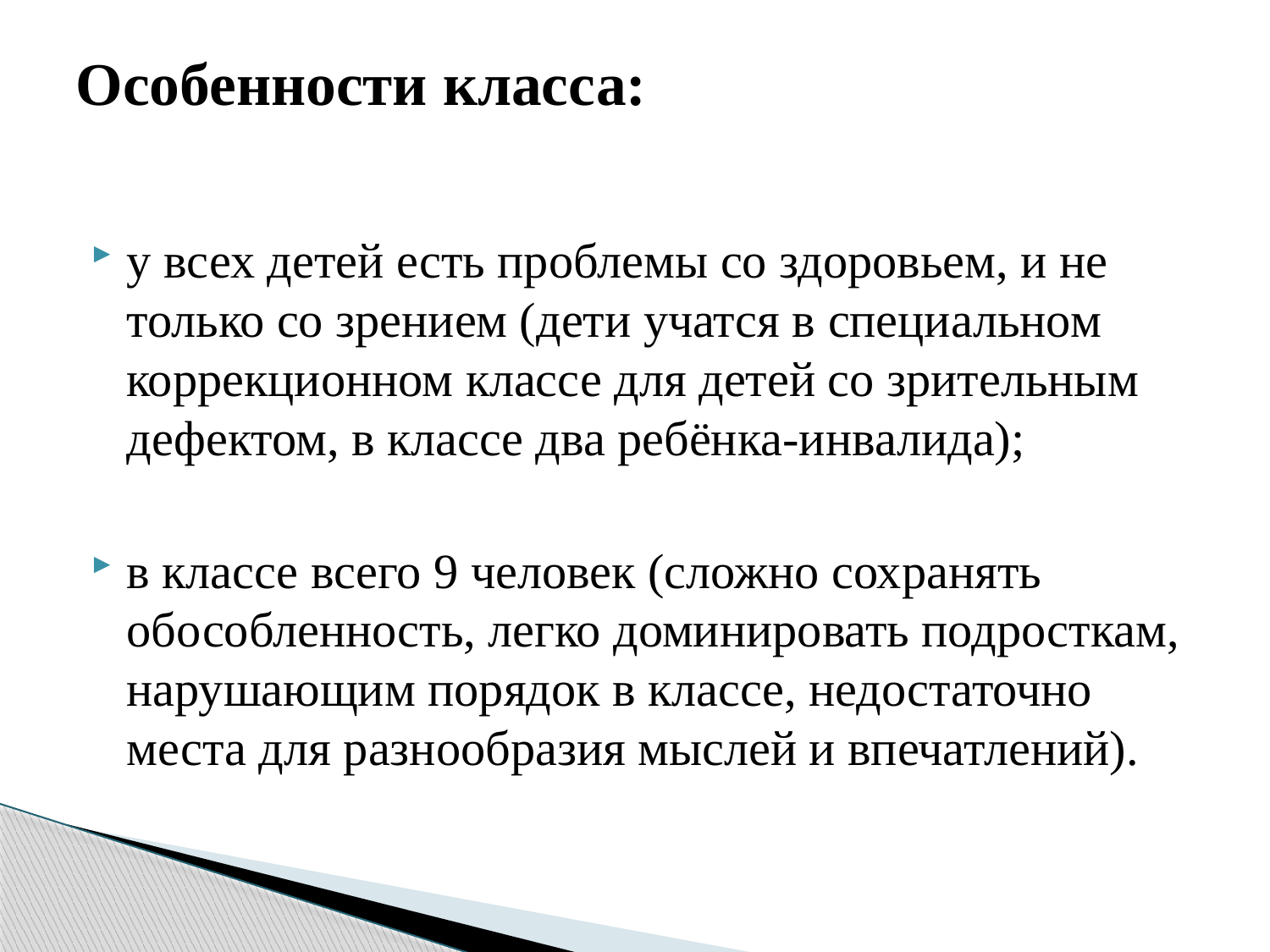

# Особенности класса:

у всех детей есть проблемы со здоровьем, и не только со зрением (дети учатся в специальном коррекционном классе для детей со зрительным дефектом, в классе два ребёнка-инвалида);

в классе всего 9 человек (сложно сохранять обособленность, легко доминировать подросткам, нарушающим порядок в классе, недостаточно места для разнообразия мыслей и впечатлений).